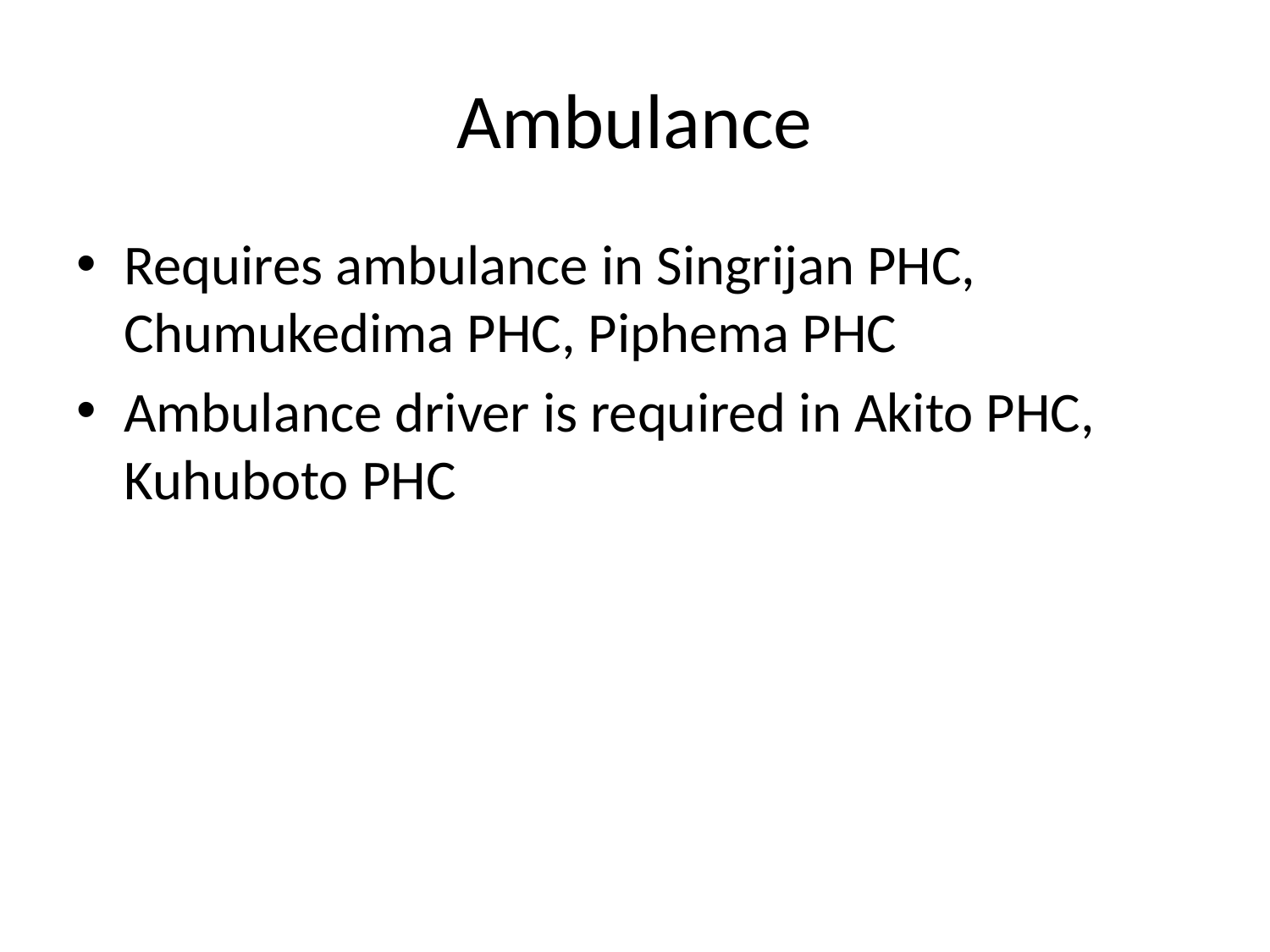

# Ambulance
Requires ambulance in Singrijan PHC, Chumukedima PHC, Piphema PHC
Ambulance driver is required in Akito PHC, Kuhuboto PHC